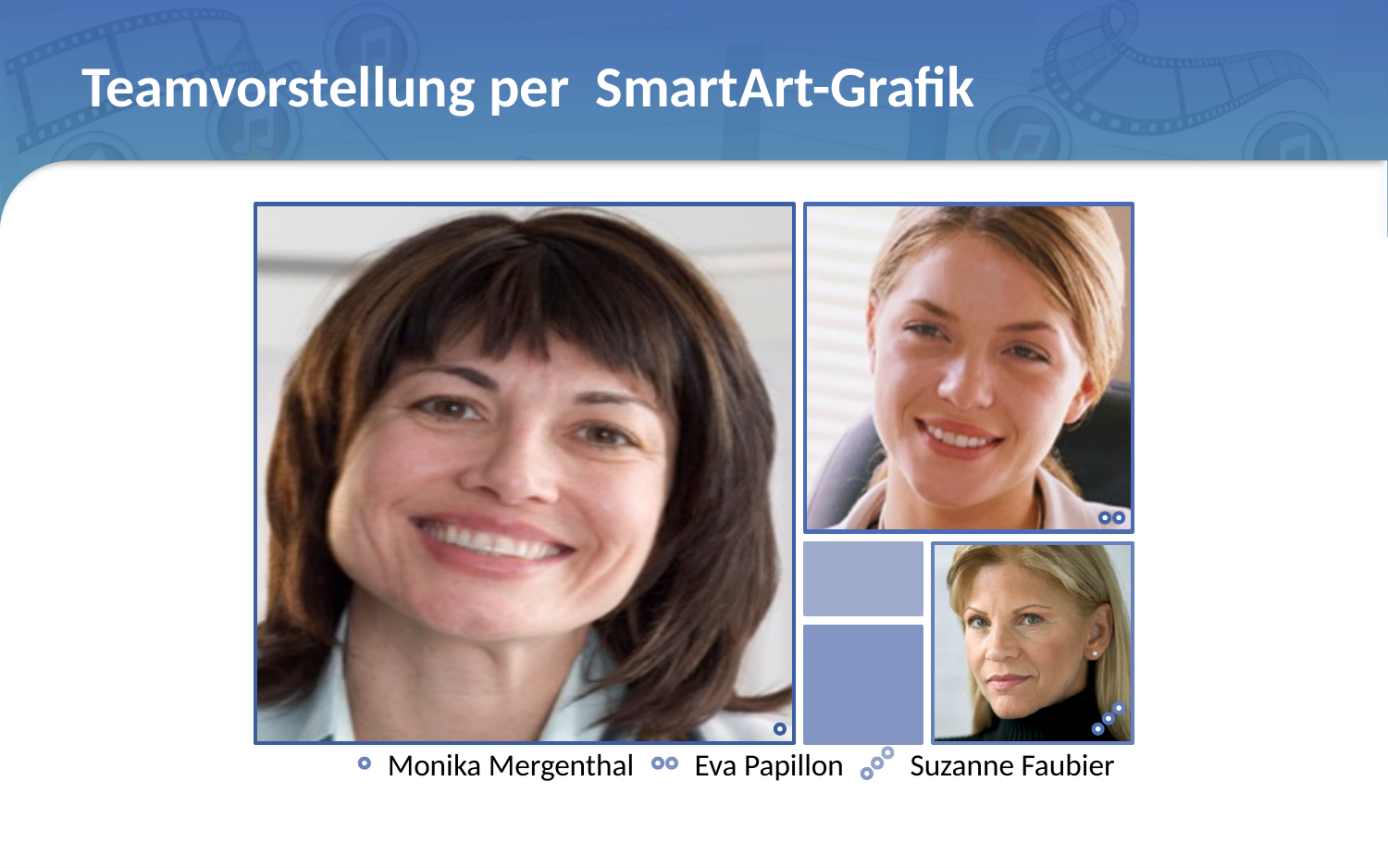

# Teamvorstellung per  SmartArt-Grafik
Monika Mergenthal
Eva Papillon
Suzanne Faubier